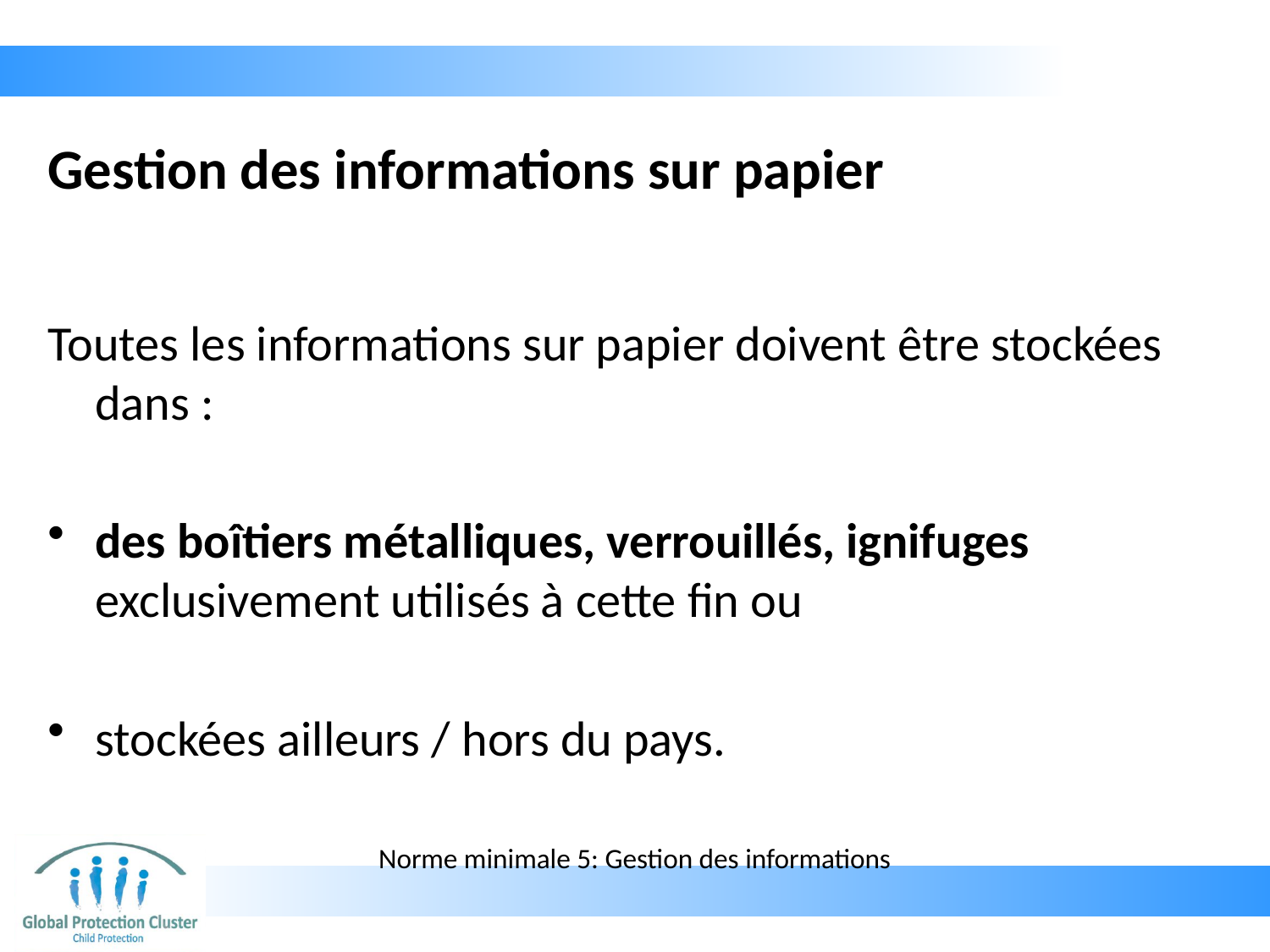

# Gestion des informations sur papier

Toutes les informations sur papier doivent être stockées dans :

des boîtiers métalliques, verrouillés, ignifuges exclusivement utilisés à cette fin ou

stockées ailleurs / hors du pays.

Norme minimale 5: Gestion des informations